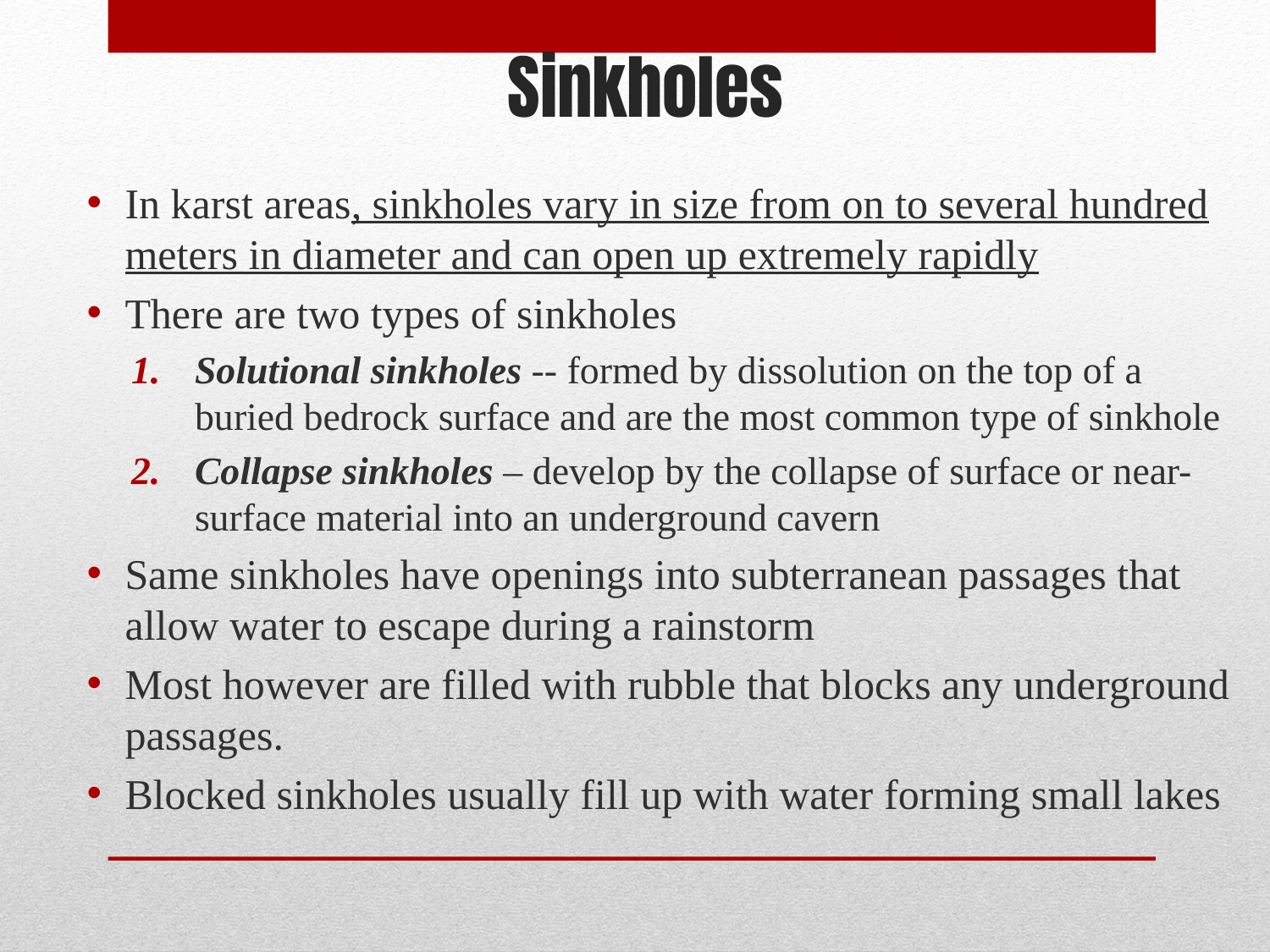

Sinkholes
In karst areas, sinkholes vary in size from on to several hundred meters in diameter and can open up extremely rapidly
There are two types of sinkholes
Solutional sinkholes -- formed by dissolution on the top of a buried bedrock surface and are the most common type of sinkhole
Collapse sinkholes – develop by the collapse of surface or near-surface material into an underground cavern
Same sinkholes have openings into subterranean passages that allow water to escape during a rainstorm
Most however are filled with rubble that blocks any underground passages.
Blocked sinkholes usually fill up with water forming small lakes